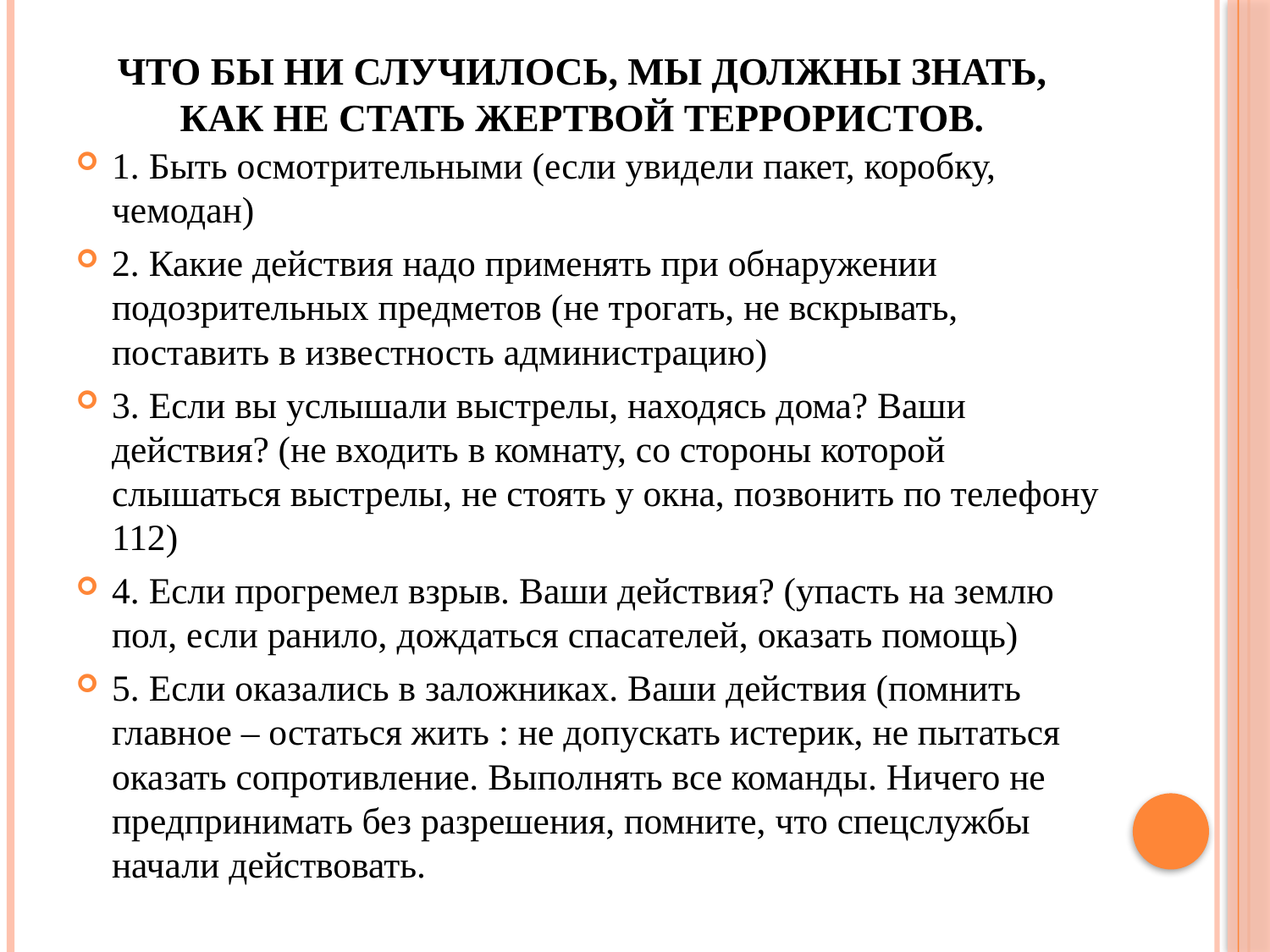

# Что бы ни случилось, мы должны знать, как не стать жертвой террористов.
1. Быть осмотрительными (если увидели пакет, коробку, чемодан)
2. Какие действия надо применять при обнаружении подозрительных предметов (не трогать, не вскрывать, поставить в известность администрацию)
3. Если вы услышали выстрелы, находясь дома? Ваши действия? (не входить в комнату, со стороны которой слышаться выстрелы, не стоять у окна, позвонить по телефону 112)
4. Если прогремел взрыв. Ваши действия? (упасть на землю пол, если ранило, дождаться спасателей, оказать помощь)
5. Если оказались в заложниках. Ваши действия (помнить главное – остаться жить : не допускать истерик, не пытаться оказать сопротивление. Выполнять все команды. Ничего не предпринимать без разрешения, помните, что спецслужбы начали действовать.